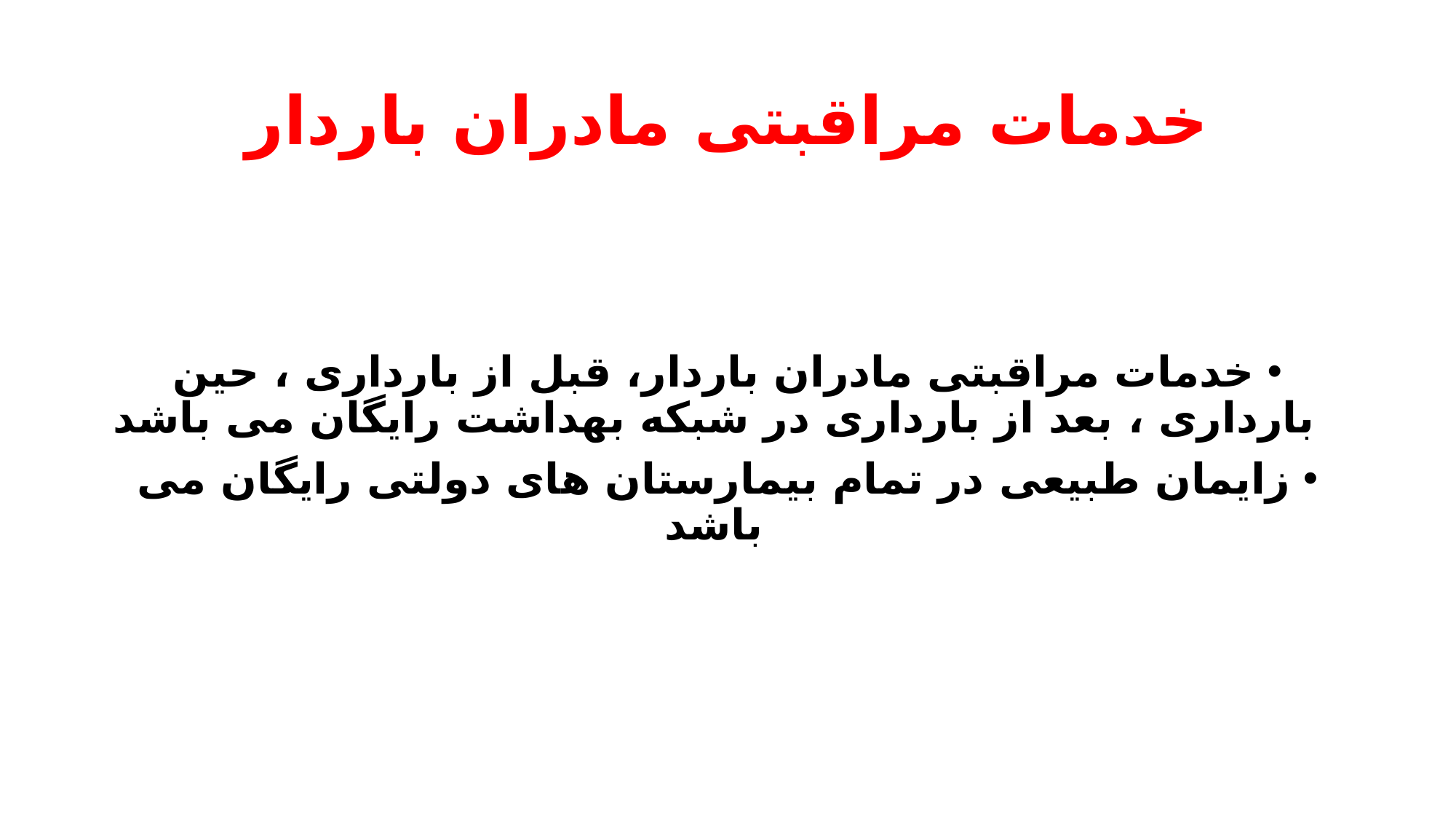

# خدمات مراقبتی مادران باردار

خدمات مراقبتی مادران باردار، قبل از بارداری ، حین بارداری ، بعد از بارداری در شبکه بهداشت رایگان می باشد
زایمان طبیعی در تمام بیمارستان های دولتی رایگان می باشد